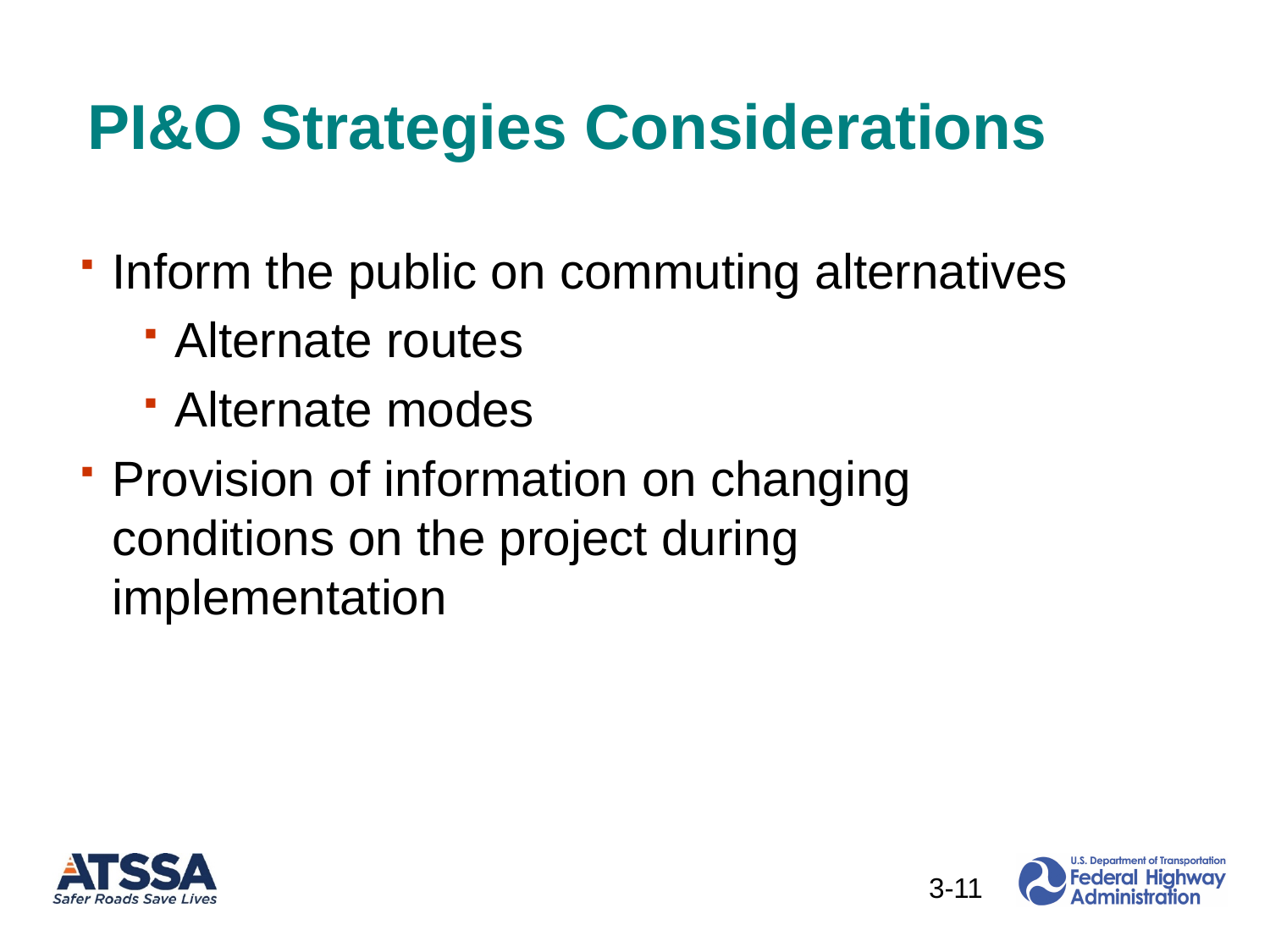

# PI&O Strategies Considerations

Inform the public on commuting alternatives
Alternate routes
Alternate modes
Provision of information on changing conditions on the project during implementation